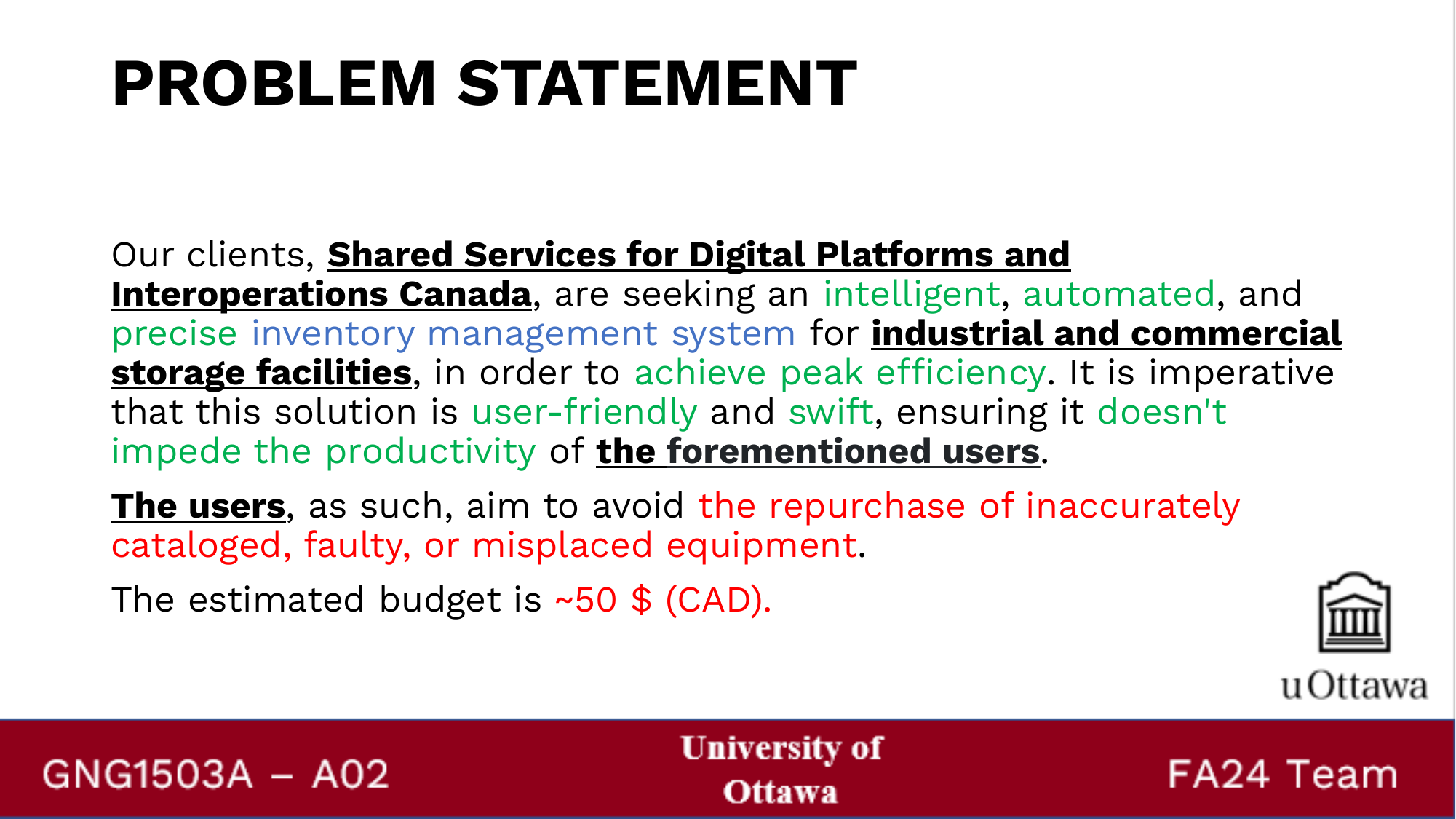

PROBLEM STATEMENT
Our clients, Shared Services for Digital Platforms and Interoperations Canada, are seeking an intelligent, automated, and precise inventory management system for industrial and commercial storage facilities, in order to achieve peak efficiency. It is imperative that this solution is user-friendly and swift, ensuring it doesn't impede the productivity of the forementioned users.
The users, as such, aim to avoid the repurchase of inaccurately cataloged, faulty, or misplaced equipment.
The estimated budget is ~50 $ (CAD).